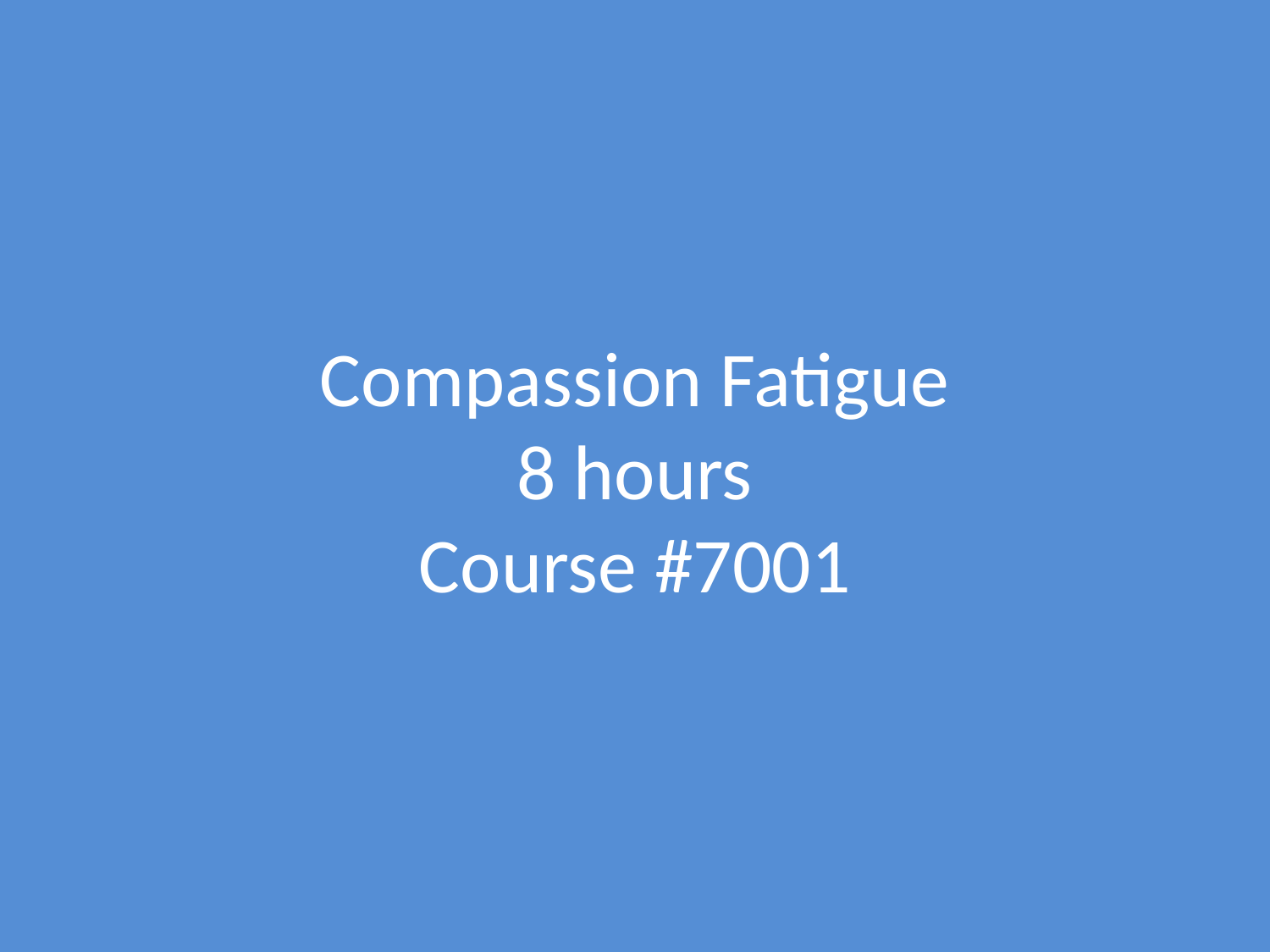

# Compassion Fatigue 8 hours Course #7001